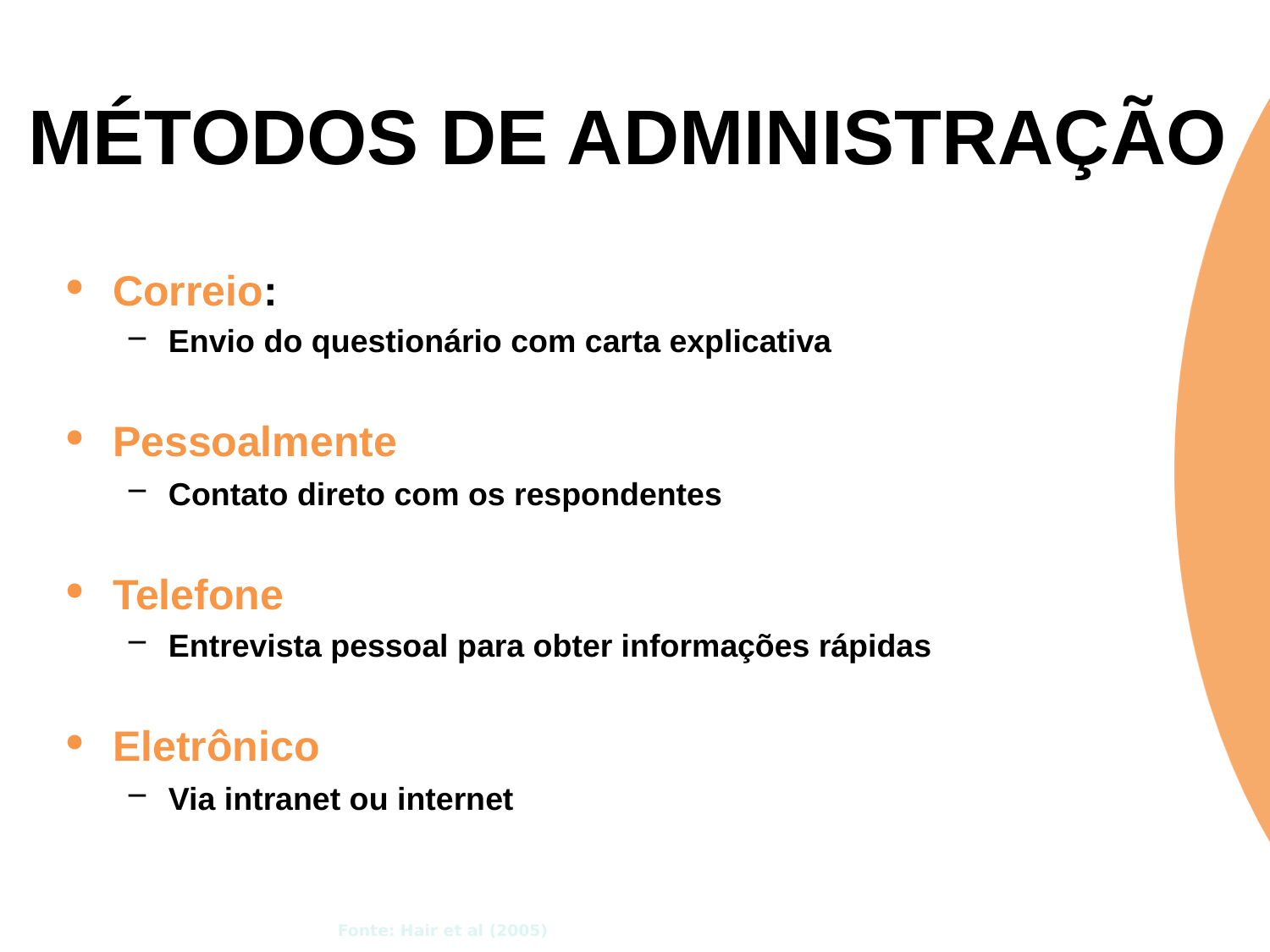

# MÉTODOS DE ADMINISTRAÇÃO
Correio:
Envio do questionário com carta explicativa

Pessoalmente
Contato direto com os respondentes

Telefone
Entrevista pessoal para obter informações rápidas

Eletrônico
Via intranet ou internet
Fonte: Hair et al (2005)